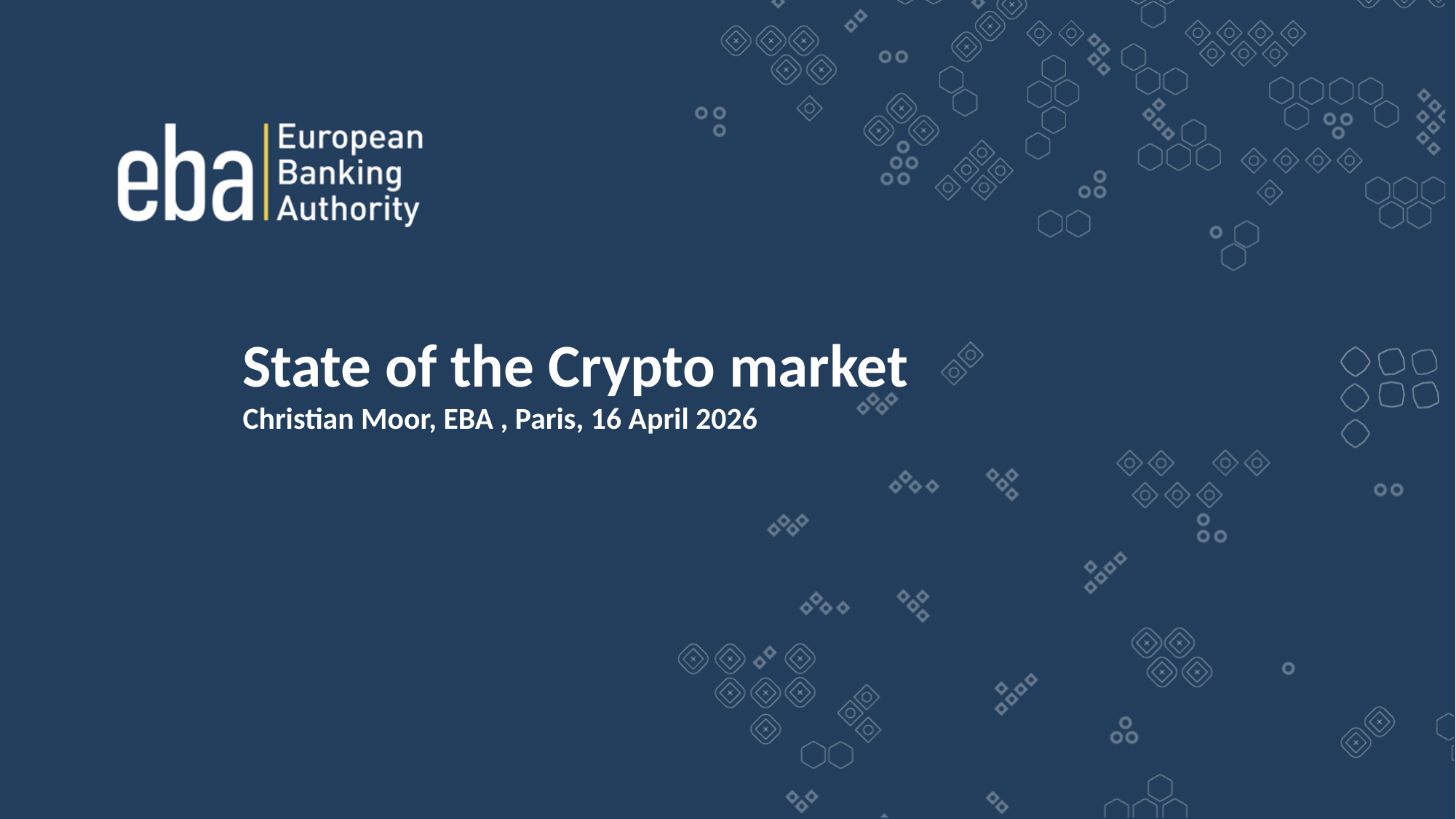

State of the Crypto market
Christian Moor, EBA , Paris, 16 April 2026